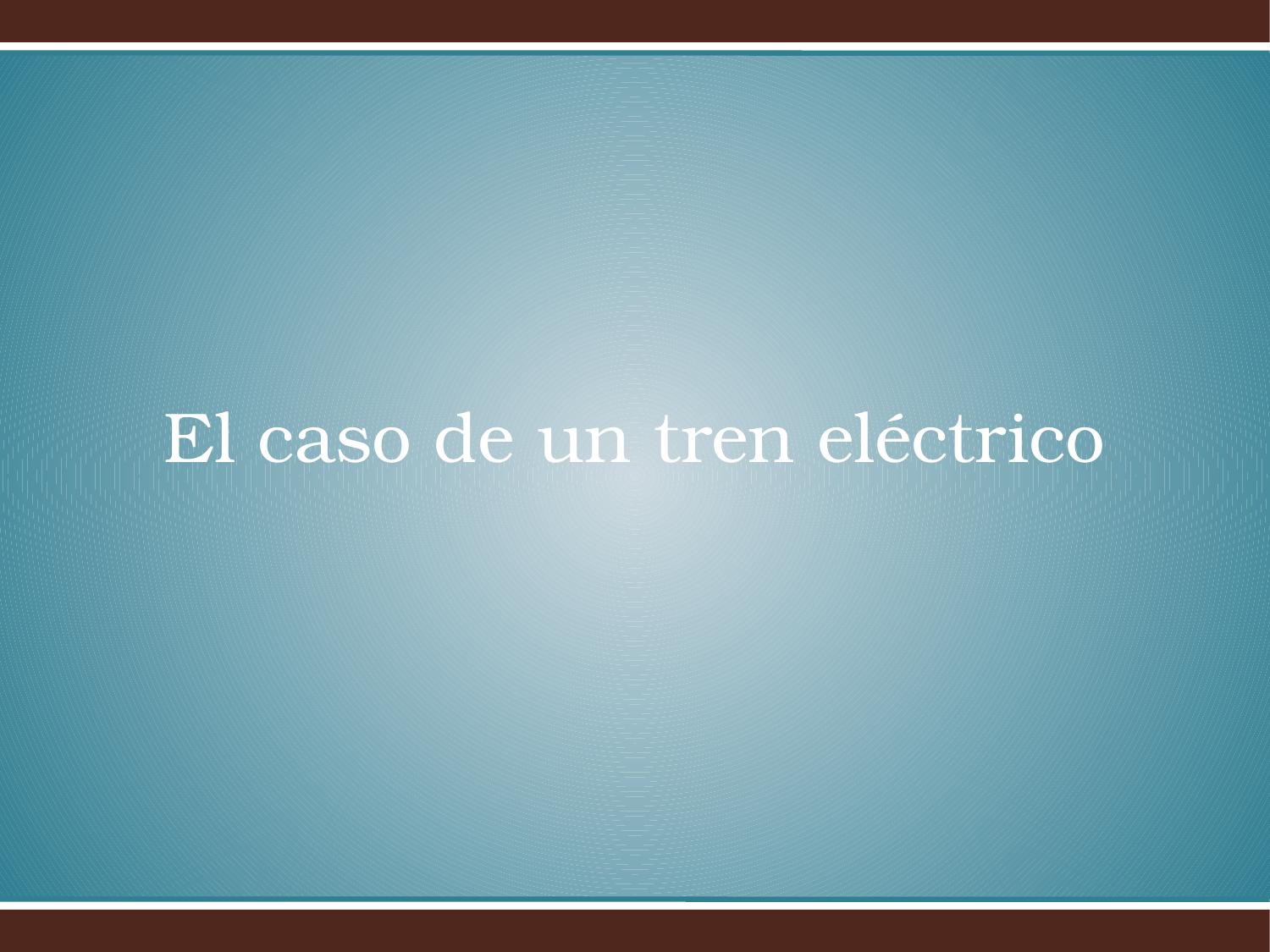

# El caso de un tren eléctrico